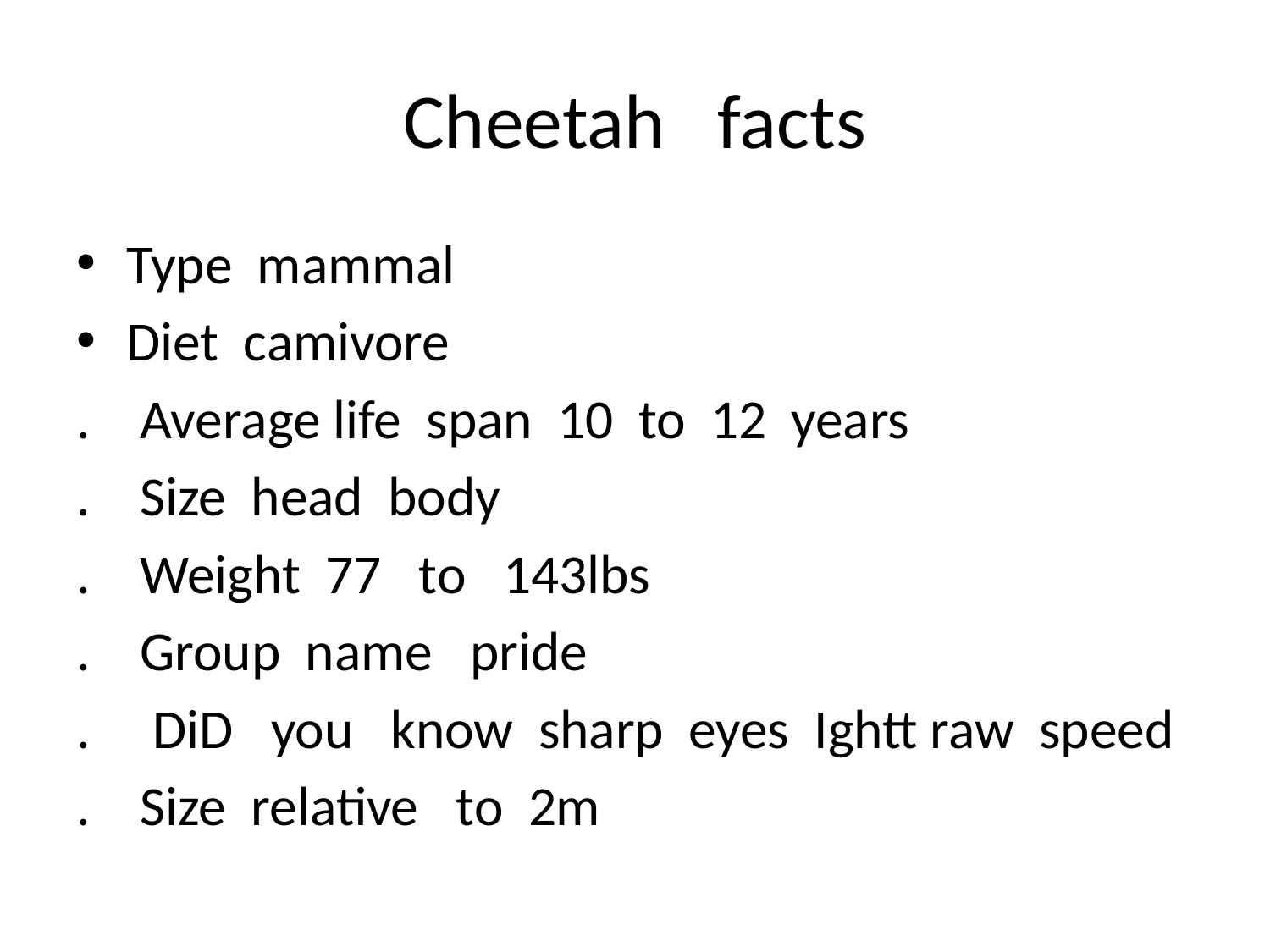

# Cheetah   facts
Type  mammal
Diet  camivore
.    Average life  span  10  to  12  years
.    Size  head  body
.    Weight  77   to   143lbs
.    Group  name   pride
.     DiD   you   know  sharp  eyes  Ightt raw  speed
.    Size  relative   to  2m